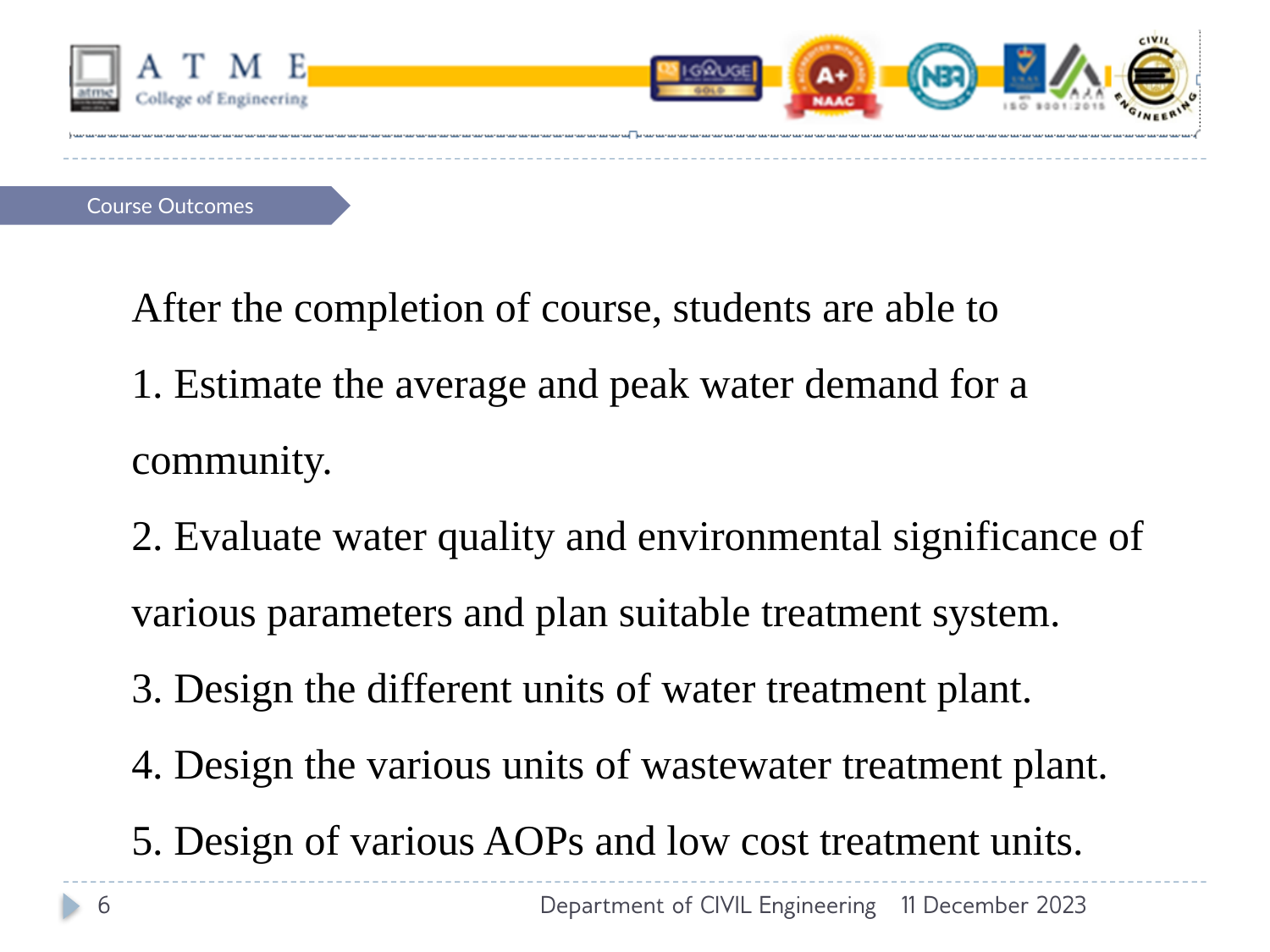

Course Outcomes
After the completion of course, students are able to
1. Estimate the average and peak water demand for a community.
2. Evaluate water quality and environmental significance of various parameters and plan suitable treatment system.
3. Design the different units of water treatment plant.
4. Design the various units of wastewater treatment plant.
5. Design of various AOPs and low cost treatment units.
6
Department of CIVIL Engineering
11 December 2023